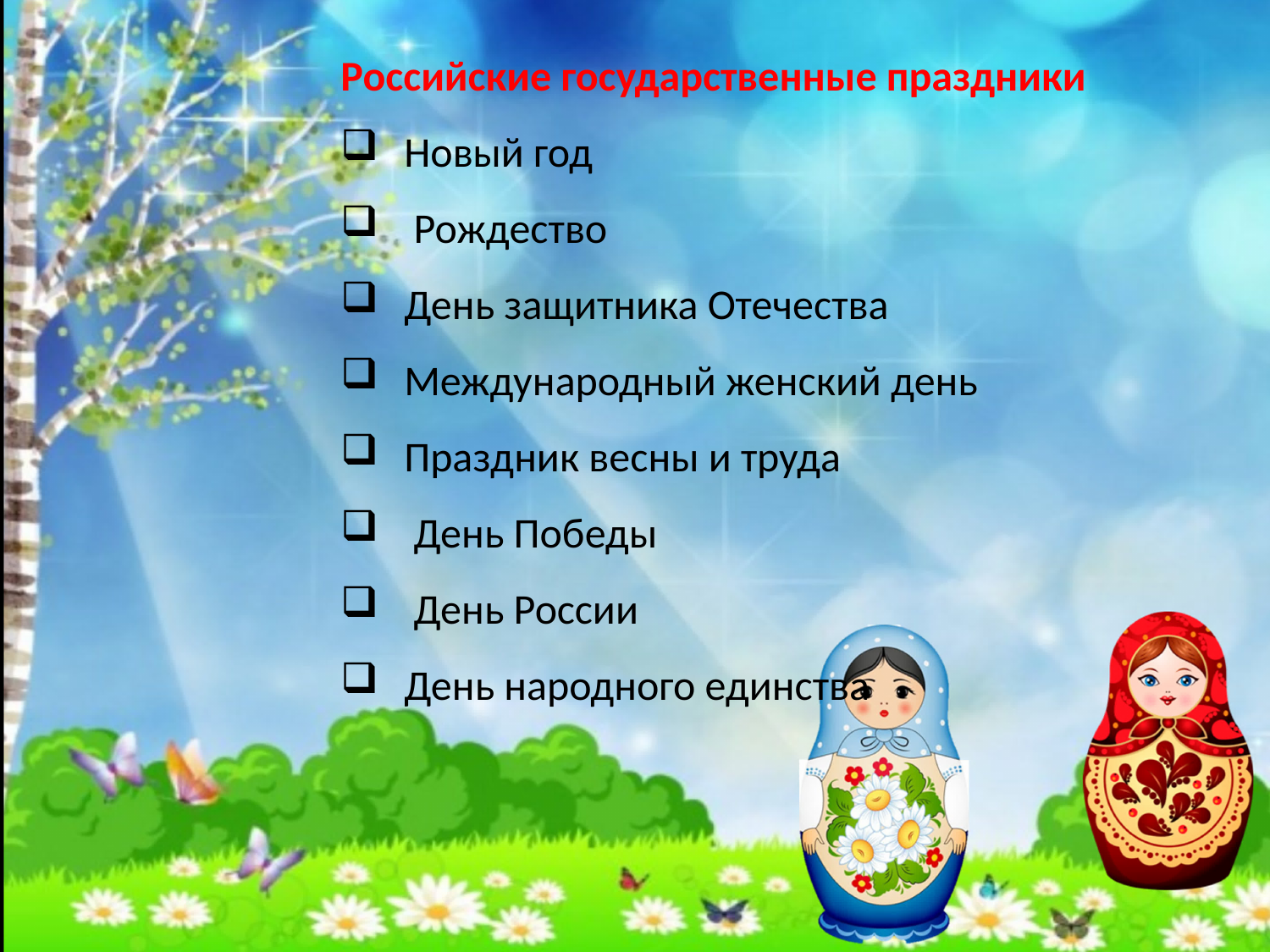

Российские государственные праздники
Новый год
 Рождество
День защитника Отечества
Международный женский день
Праздник весны и труда
 День Победы
 День России
День народного единства